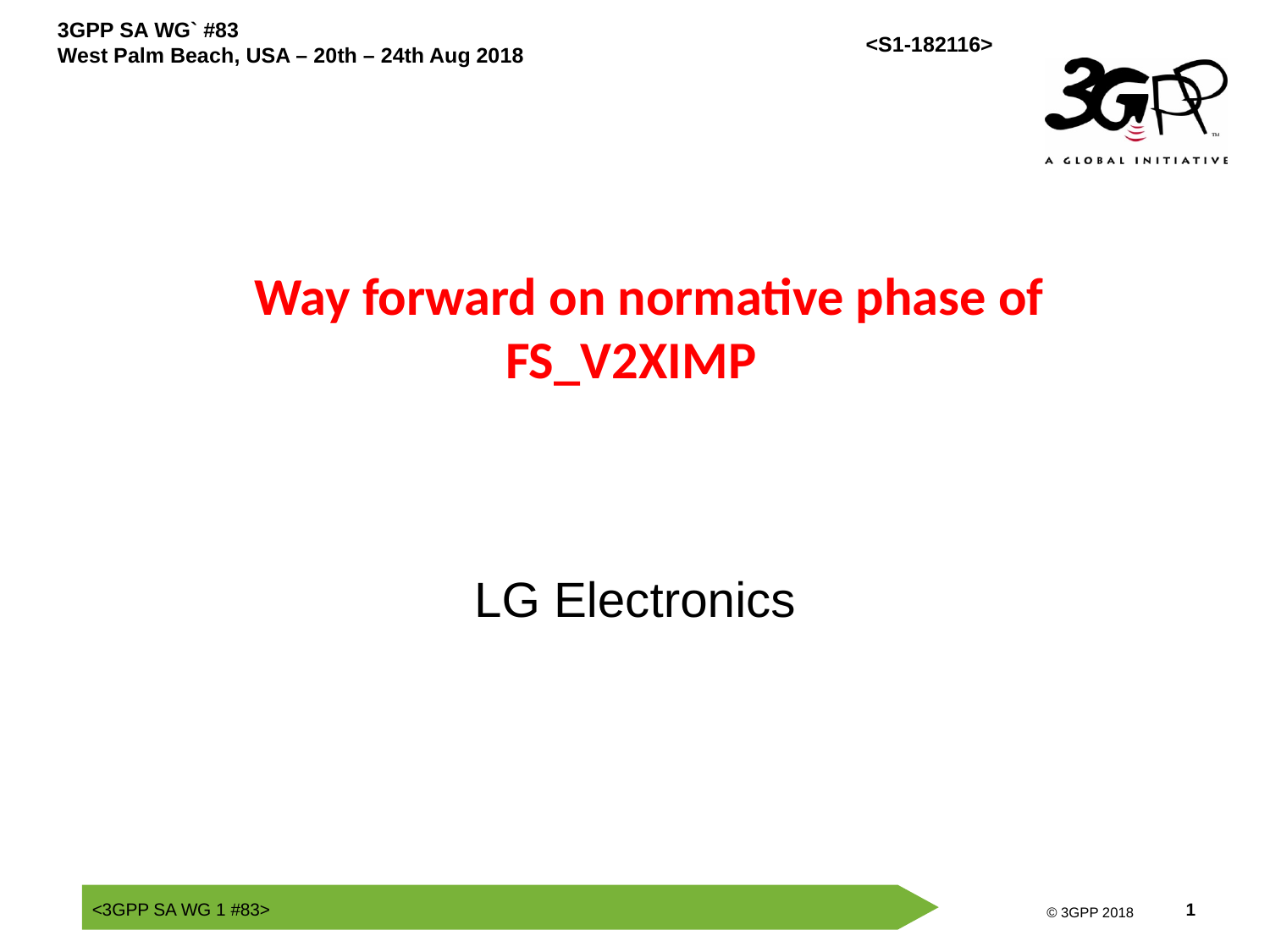

# Way forward on normative phase of FS_V2XIMP
LG Electronics